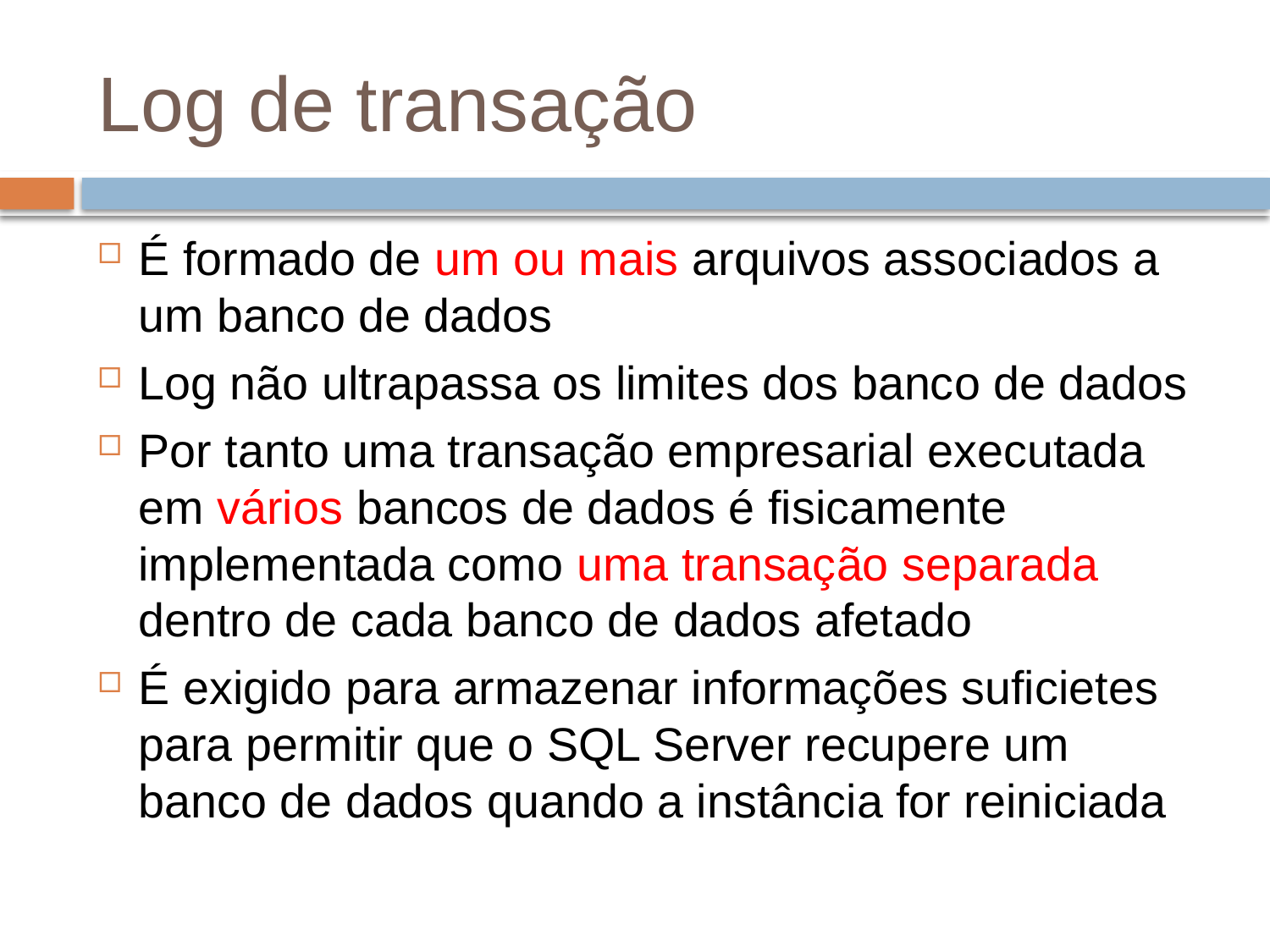

# Log de transação
É formado de um ou mais arquivos associados a um banco de dados
Log não ultrapassa os limites dos banco de dados
Por tanto uma transação empresarial executada em vários bancos de dados é fisicamente implementada como uma transação separada dentro de cada banco de dados afetado
É exigido para armazenar informações suficietes para permitir que o SQL Server recupere um banco de dados quando a instância for reiniciada